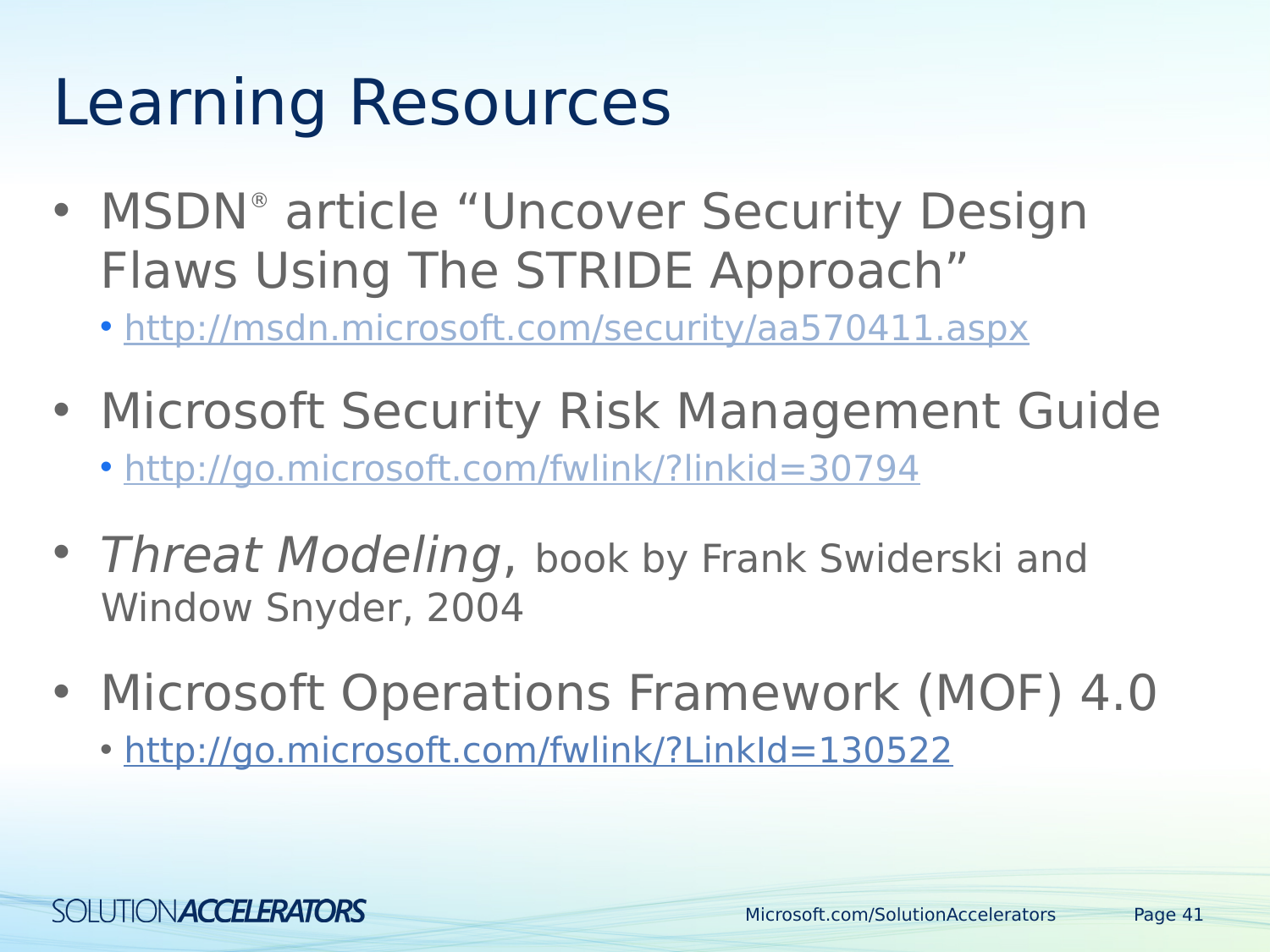

# Learning Resources
MSDN® article “Uncover Security Design Flaws Using The STRIDE Approach”
http://msdn.microsoft.com/security/aa570411.aspx
Microsoft Security Risk Management Guide
http://go.microsoft.com/fwlink/?linkid=30794
Threat Modeling, book by Frank Swiderski and Window Snyder, 2004
Microsoft Operations Framework (MOF) 4.0
http://go.microsoft.com/fwlink/?LinkId=130522

Microsoft.com/SolutionAccelerators
Page 41